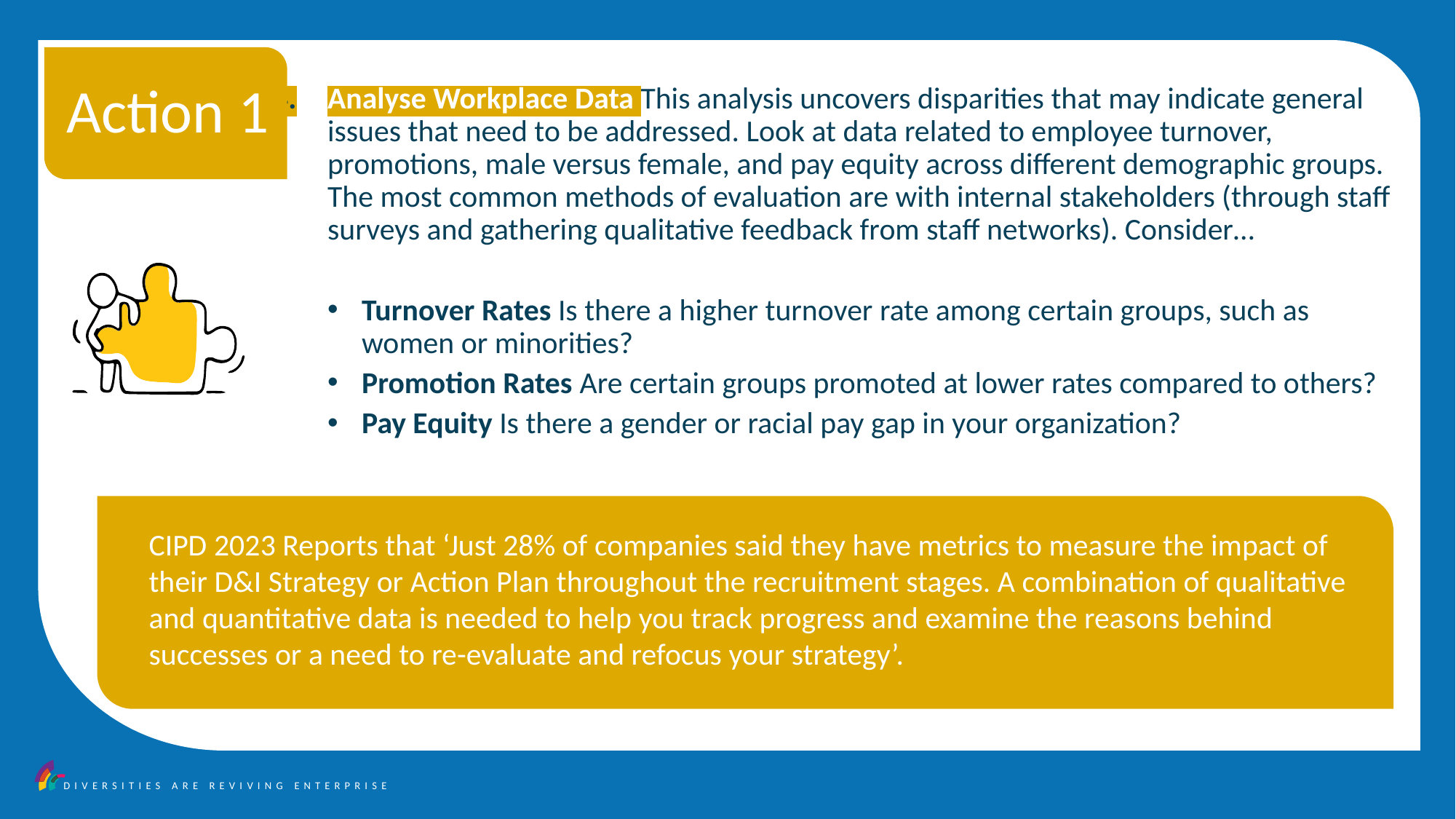

Action 1
Step 1
Analyse Workplace Data This analysis uncovers disparities that may indicate general issues that need to be addressed. Look at data related to employee turnover, promotions, male versus female, and pay equity across different demographic groups. The most common methods of evaluation are with internal stakeholders (through staff surveys and gathering qualitative feedback from staff networks). Consider…

Turnover Rates Is there a higher turnover rate among certain groups, such as women or minorities?
Promotion Rates Are certain groups promoted at lower rates compared to others?
Pay Equity Is there a gender or racial pay gap in your organization?

CIPD 2023 Reports that ‘Just 28% of companies said they have metrics to measure the impact of their D&I Strategy or Action Plan throughout the recruitment stages. A combination of qualitative and quantitative data is needed to help you track progress and examine the reasons behind successes or a need to re-evaluate and refocus your strategy’.